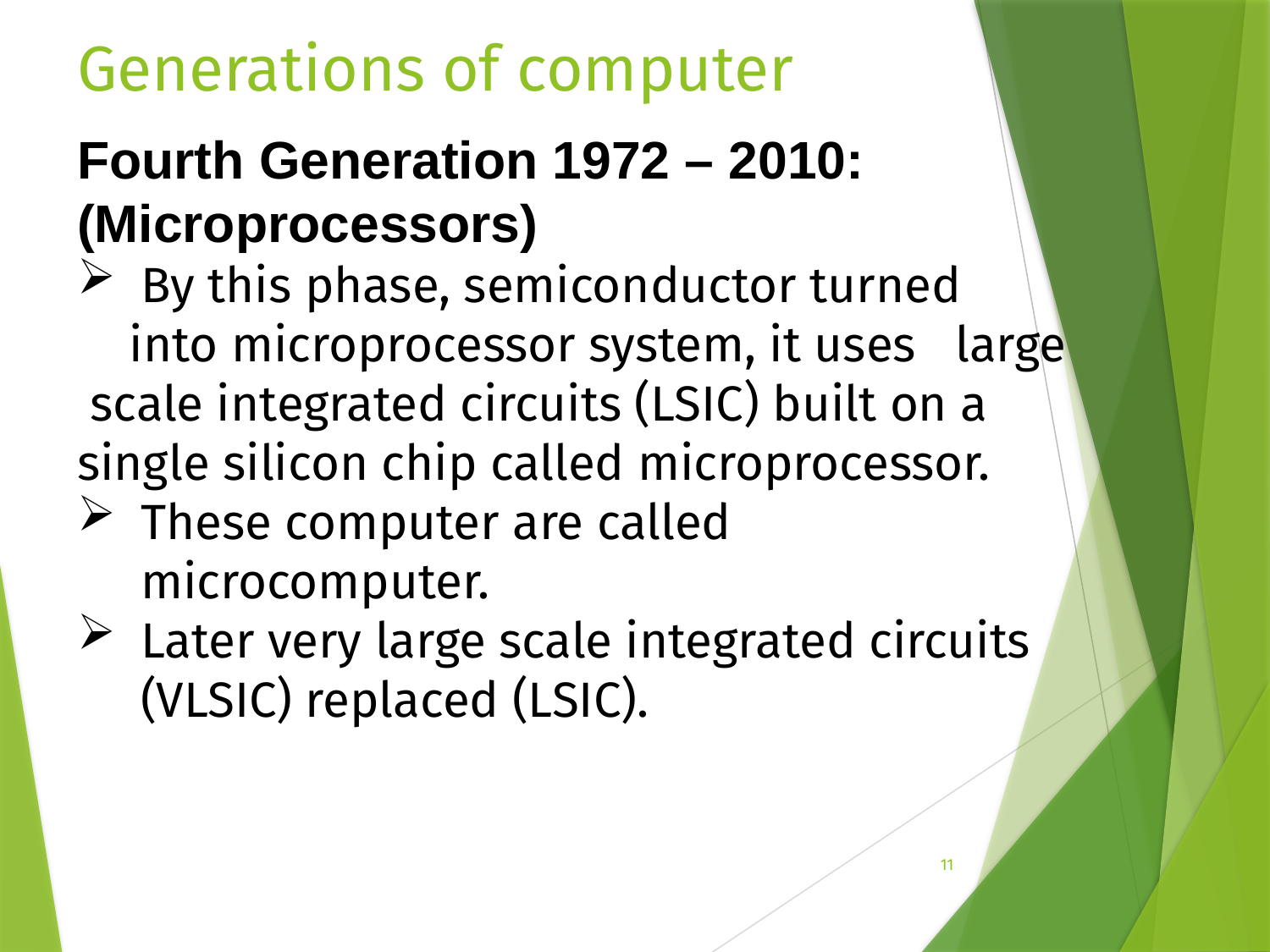

# Generations of computer
Fourth Generation 1972 – 2010:  (Microprocessors)
By this phase, semiconductor turned
    into microprocessor system, it uses   large   scale integrated circuits (LSIC) built on a single silicon chip called microprocessor.
These computer are called microcomputer.
Later very large scale integrated circuits (VLSIC) replaced (LSIC).

11